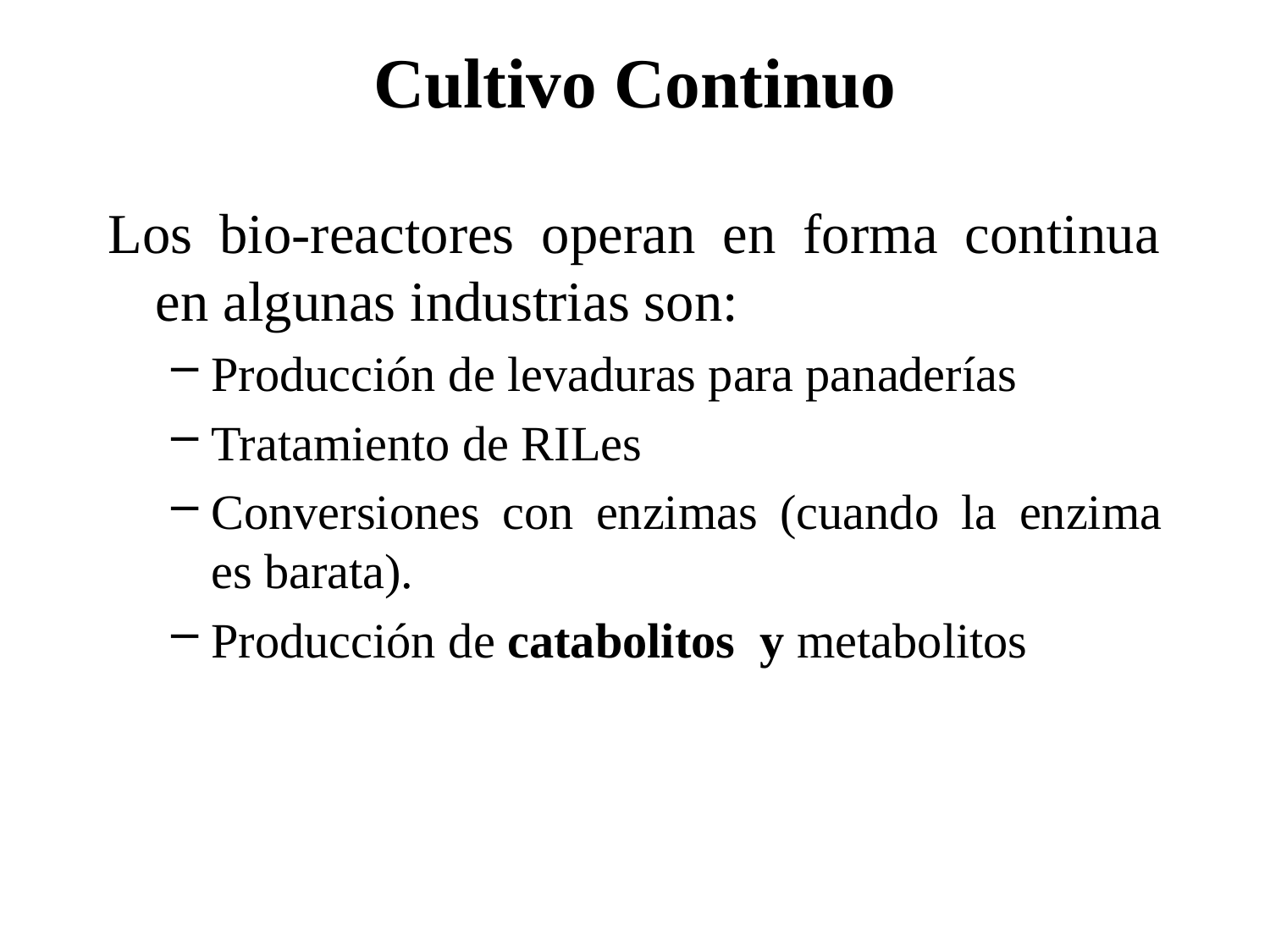

# Cultivo Continuo
Los bio-reactores operan en forma continua en algunas industrias son:
Producción de levaduras para panaderías
Tratamiento de RILes
Conversiones con enzimas (cuando la enzima es barata).
Producción de catabolitos  y metabolitos